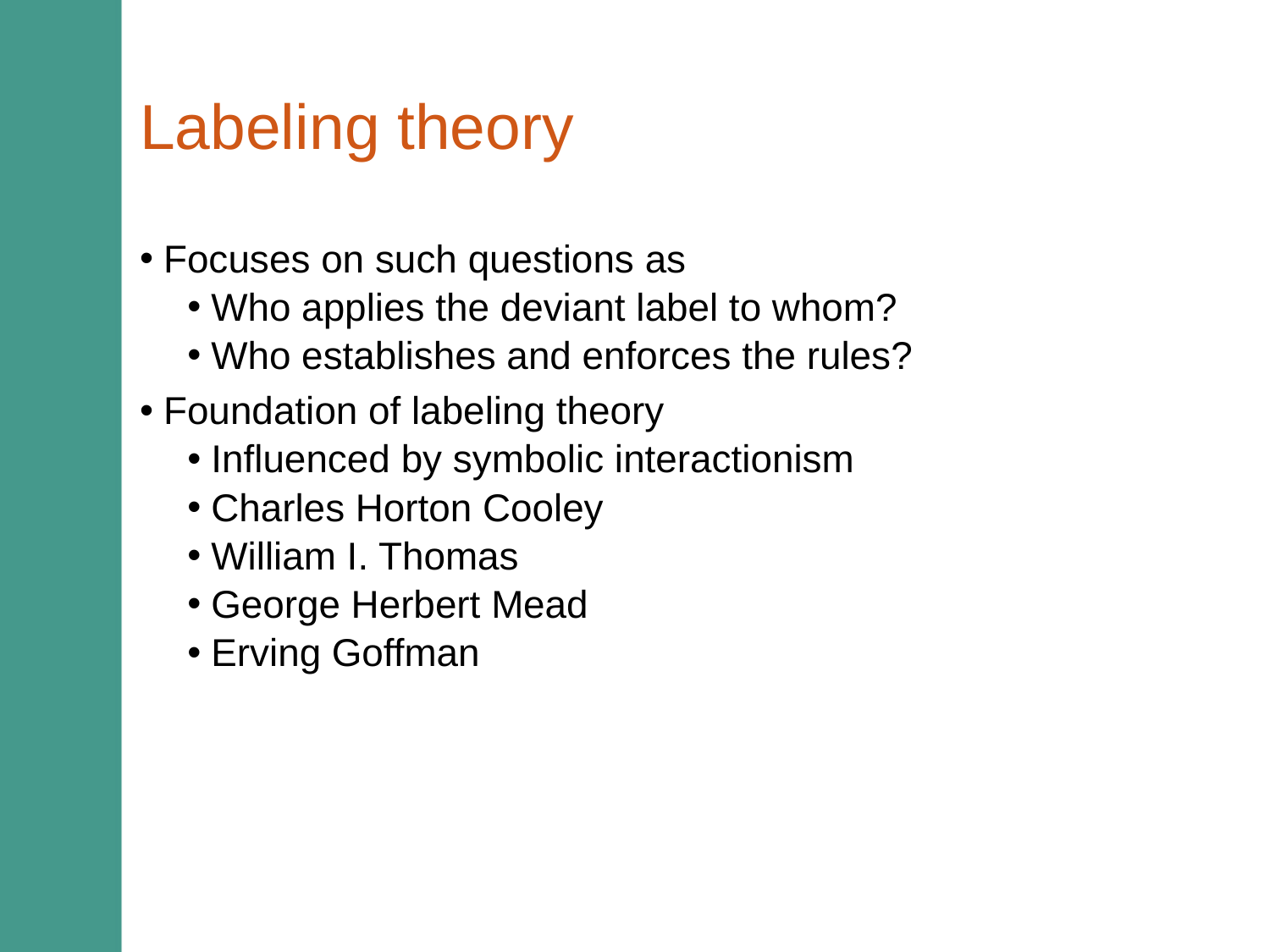

# Labeling theory
Focuses on such questions as
Who applies the deviant label to whom?
Who establishes and enforces the rules?
Foundation of labeling theory
Influenced by symbolic interactionism
Charles Horton Cooley
William I. Thomas
George Herbert Mead
Erving Goffman